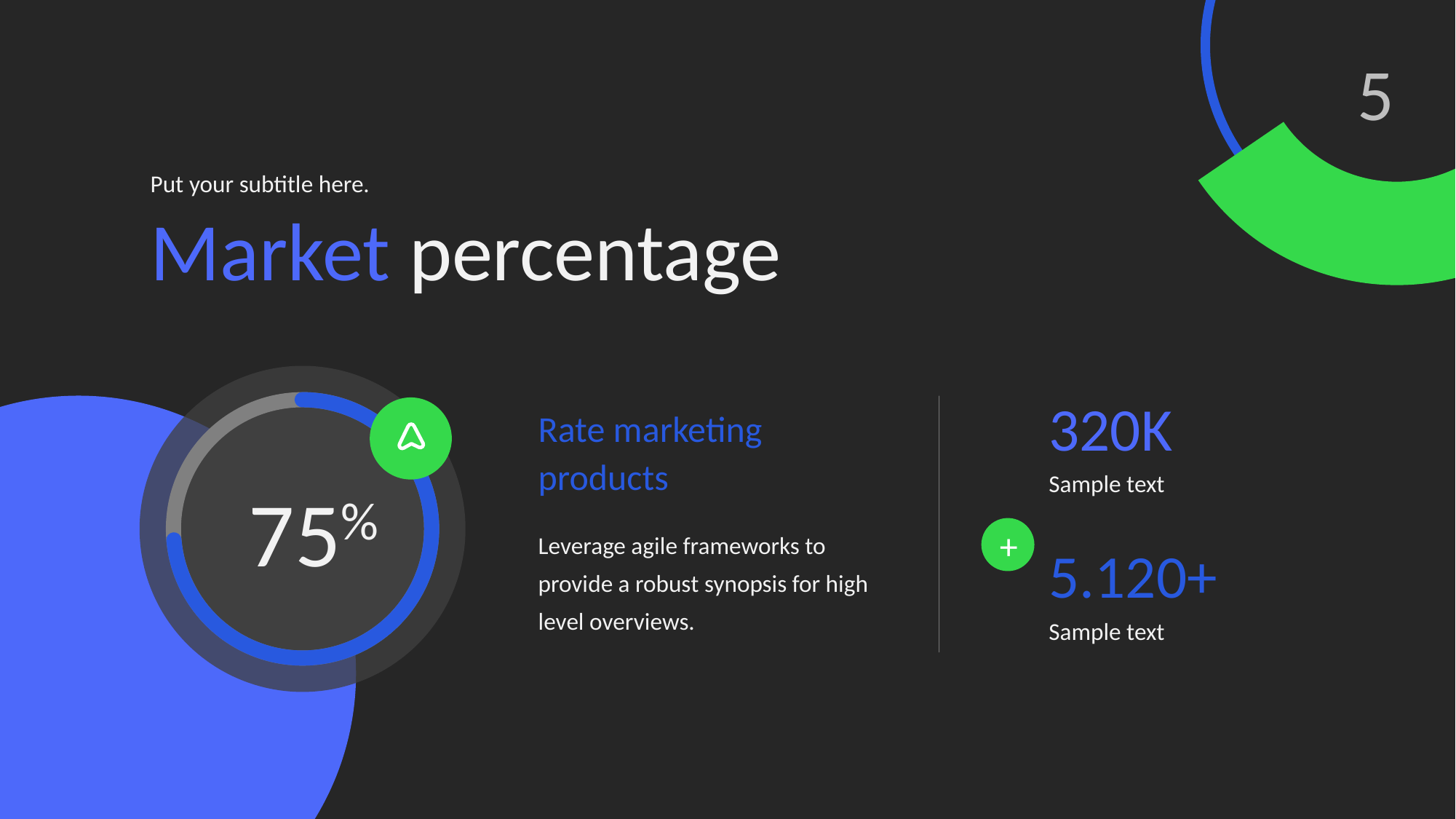

5
Put your subtitle here.
Market percentage

320K

Rate marketing products
Leverage agile frameworks to provide a robust synopsis for high level overviews.

Sample text
75%
+
5.120+
Sample text